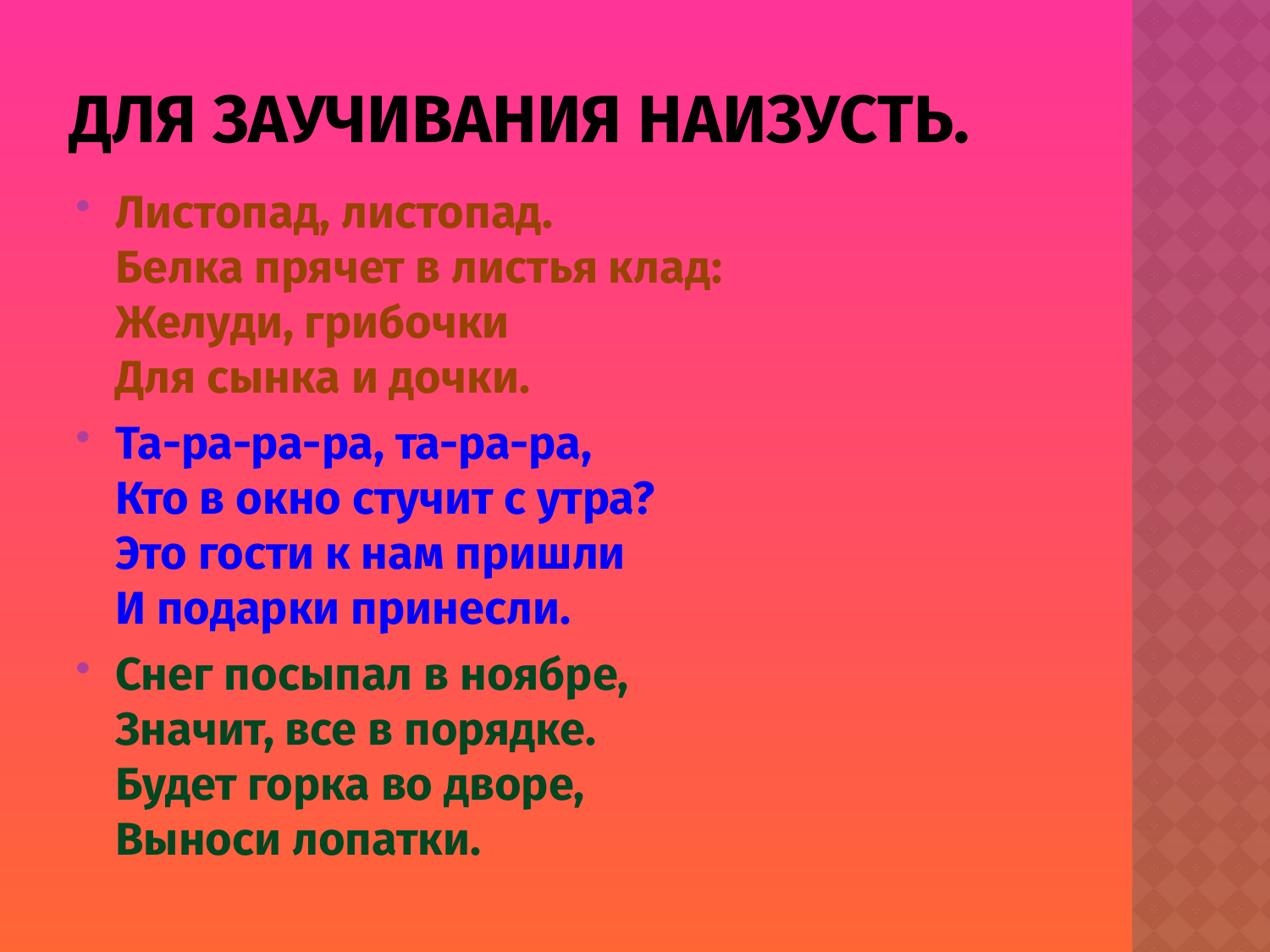

# Для заучивания наизусть.
Листопад, листопад. 
Белка прячет в листья клад: 
Желуди, грибочки 
Для сынка и дочки.
Та-ра-ра-ра, та-ра-ра, 
Кто в окно стучит с утра? 
Это гости к нам пришли 
И подарки принесли.
Снег посыпал в ноябре, 
Значит, все в порядке. 
Будет горка во дворе, 
Выноси лопатки.